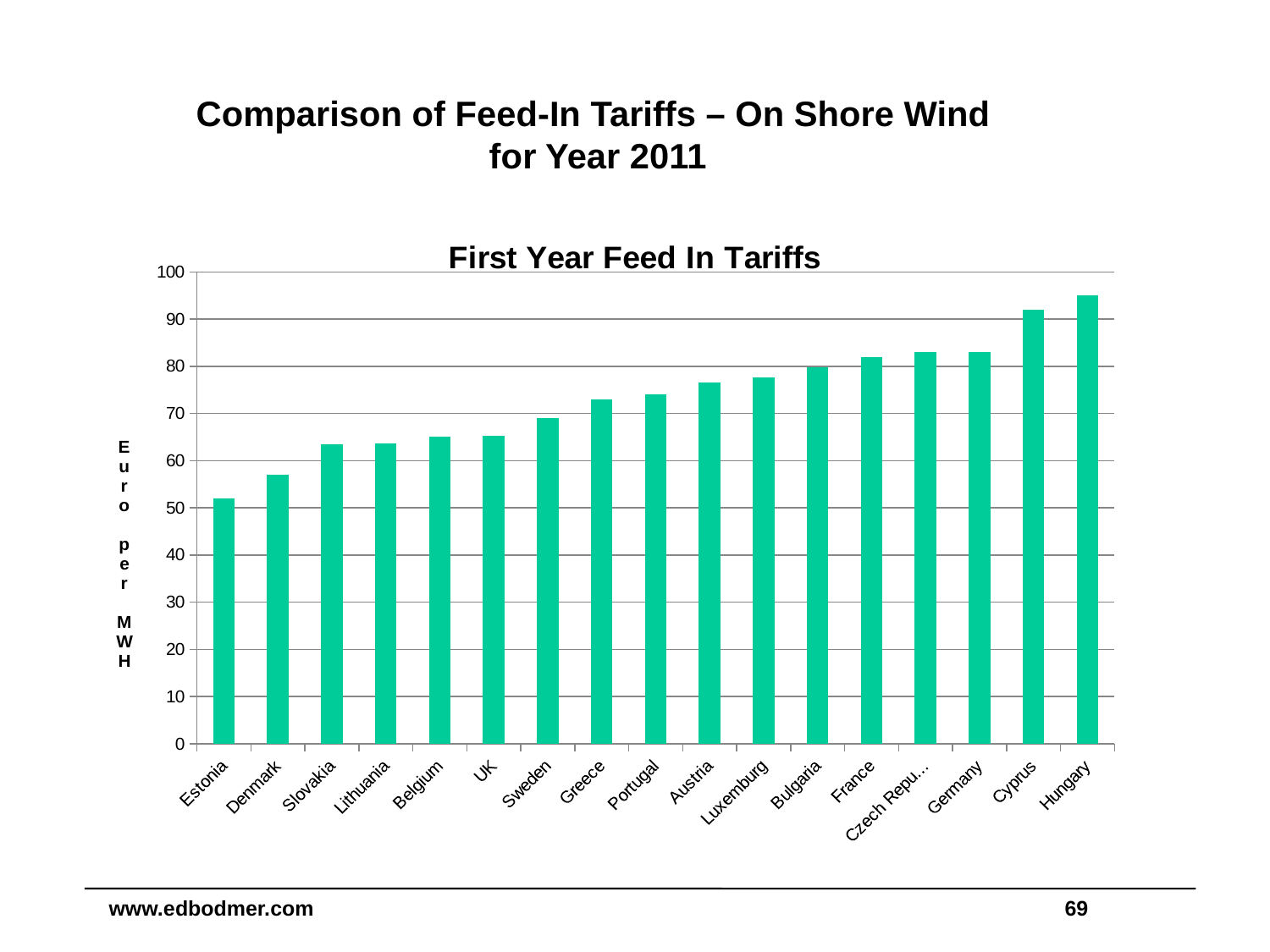

# Comparison of Feed-In Tariffs – On Shore Wind for Year 2011

### Chart: First Year Feed In Tariffs

| Category |  |
|---|---|
| Estonia | 52.0 |
| Denmark | 57.0 |
| Slovakia | 63.5 |
| Lithuania | 63.7 |
| Belgium | 65.0 |
| UK | 65.3 |
| Sweden | 69.0 |
| Greece | 73.0 |
| Portugal | 74.0 |
| Austria | 76.5 |
| Luxemburg | 77.6 |
| Bulgaria | 79.8 |
| France | 82.0 |
| Czech Republic | 83.0 |
| Germany | 83.0 |
| Cyprus | 92.0 |
| Hungary | 95.0 |